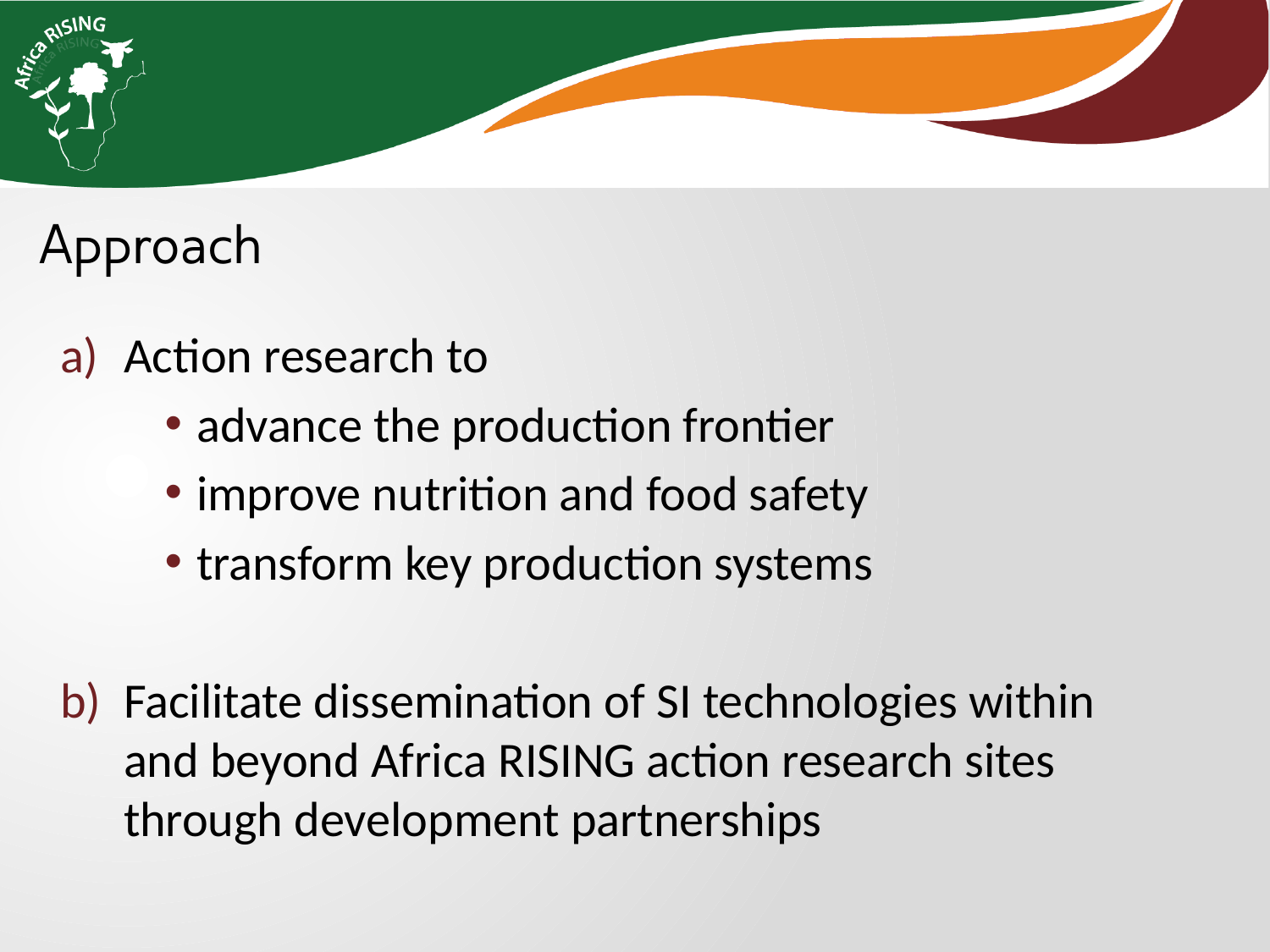

Approach

Action research to
advance the production frontier
improve nutrition and food safety
transform key production systems

Facilitate dissemination of SI technologies within and beyond Africa RISING action research sites through development partnerships